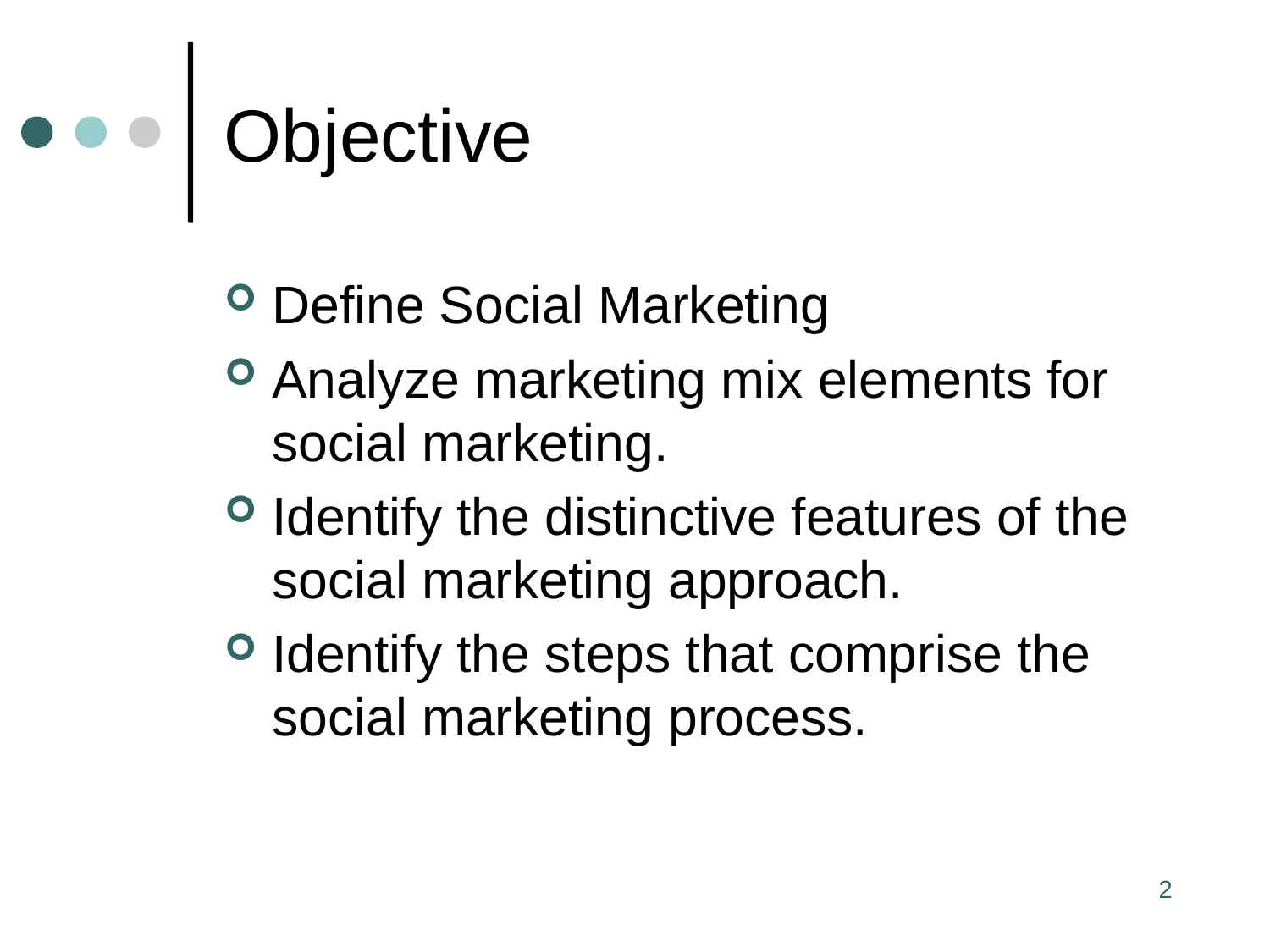

# Objective
Define Social Marketing
Analyze marketing mix elements for social marketing.
Identify the distinctive features of the social marketing approach.
Identify the steps that comprise the social marketing process.

2